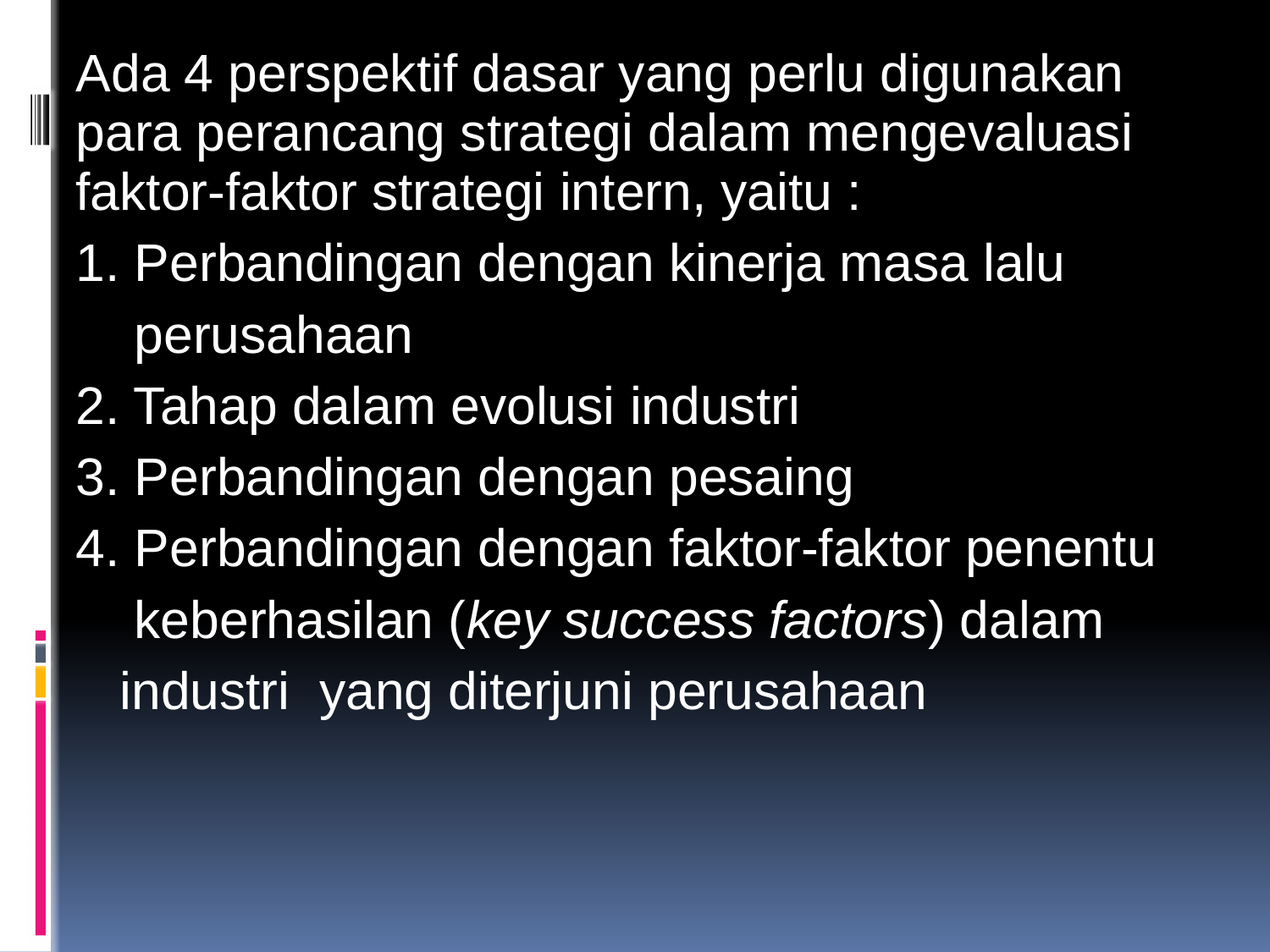

# Ada 4 perspektif dasar yang perlu digunakan para perancang strategi dalam mengevaluasi faktor-faktor strategi intern, yaitu :
1. Perbandingan dengan kinerja masa lalu
    perusahaan
2. Tahap dalam evolusi industri
3. Perbandingan dengan pesaing
4. Perbandingan dengan faktor-faktor penentu
    keberhasilan (key success factors) dalam
   industri  yang diterjuni perusahaan